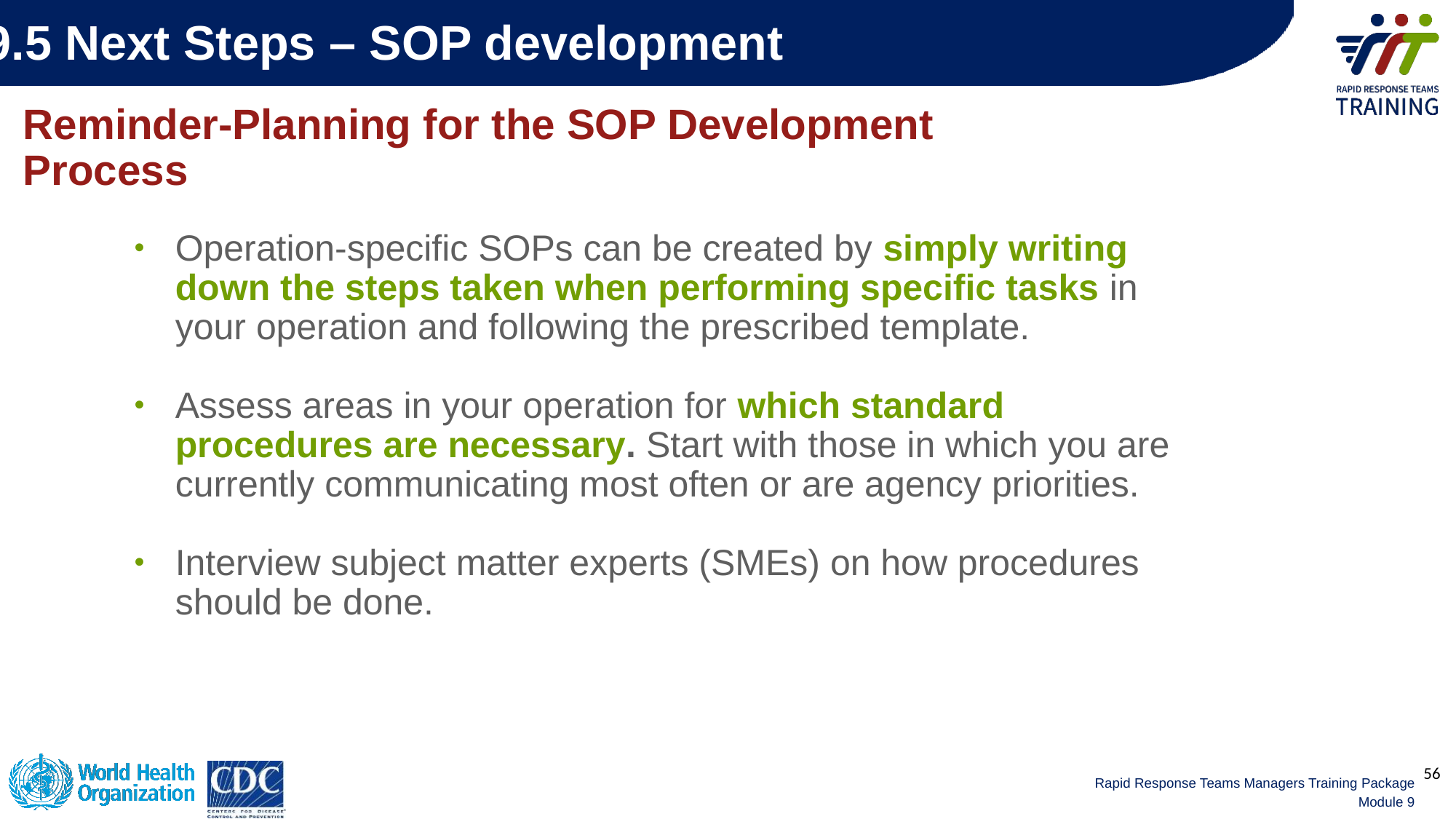

9.5 Next Steps – SOP development
# Reminder-Planning for the SOP Development Process
Operation-specific SOPs can be created by simply writing down the steps taken when performing specific tasks in your operation and following the prescribed template.

Assess areas in your operation for which standard procedures are necessary. Start with those in which you are currently communicating most often or are agency priorities.

Interview subject matter experts (SMEs) on how procedures should be done.

56